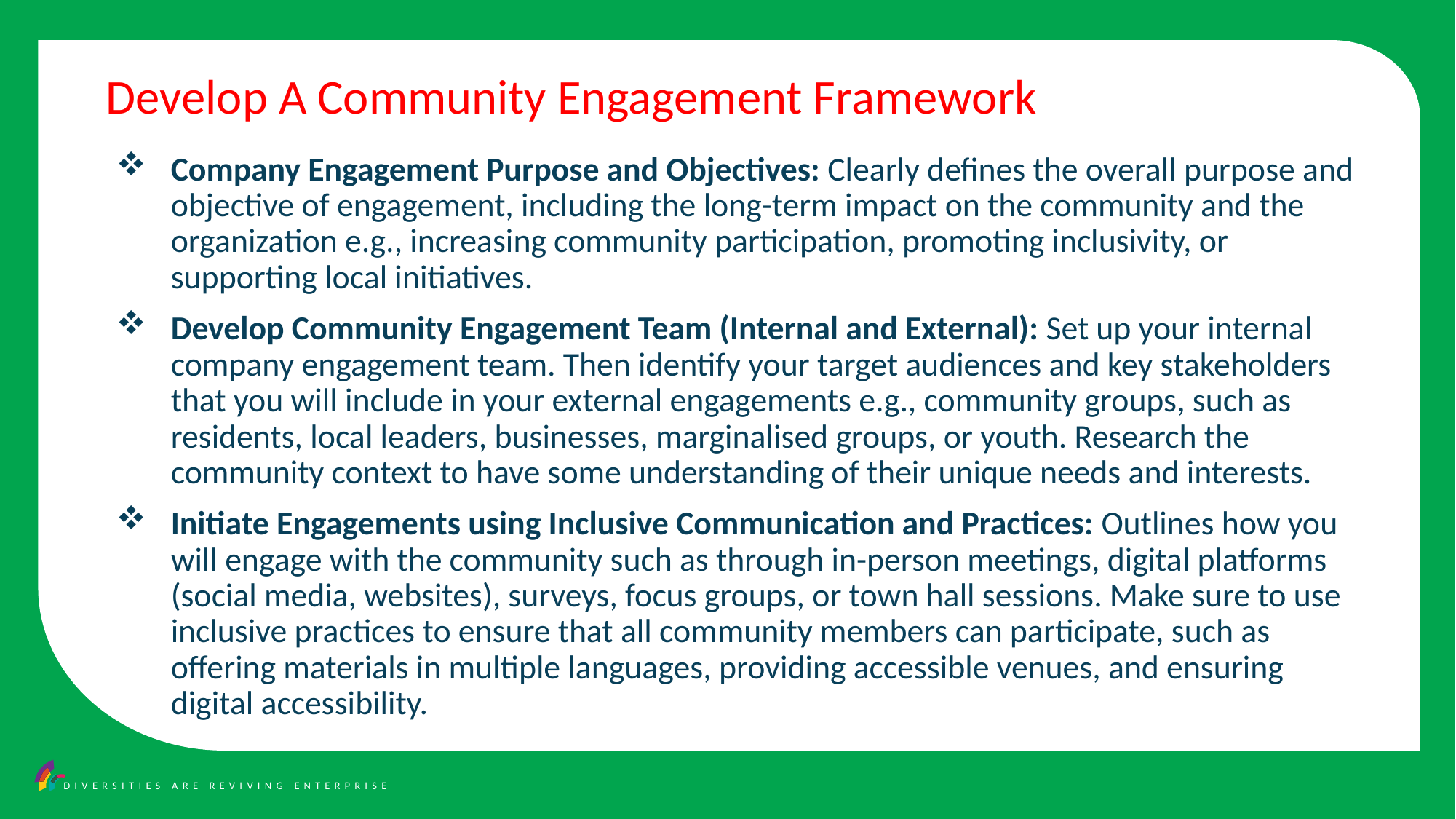

Develop A Community Engagement Framework
Company Engagement Purpose and Objectives: Clearly defines the overall purpose and objective of engagement, including the long-term impact on the community and the organization e.g., increasing community participation, promoting inclusivity, or supporting local initiatives.
Develop Community Engagement Team (Internal and External): Set up your internal company engagement team. Then identify your target audiences and key stakeholders that you will include in your external engagements e.g., community groups, such as residents, local leaders, businesses, marginalised groups, or youth. Research the community context to have some understanding of their unique needs and interests.
Initiate Engagements using Inclusive Communication and Practices: Outlines how you will engage with the community such as through in-person meetings, digital platforms (social media, websites), surveys, focus groups, or town hall sessions. Make sure to use inclusive practices to ensure that all community members can participate, such as offering materials in multiple languages, providing accessible venues, and ensuring digital accessibility.